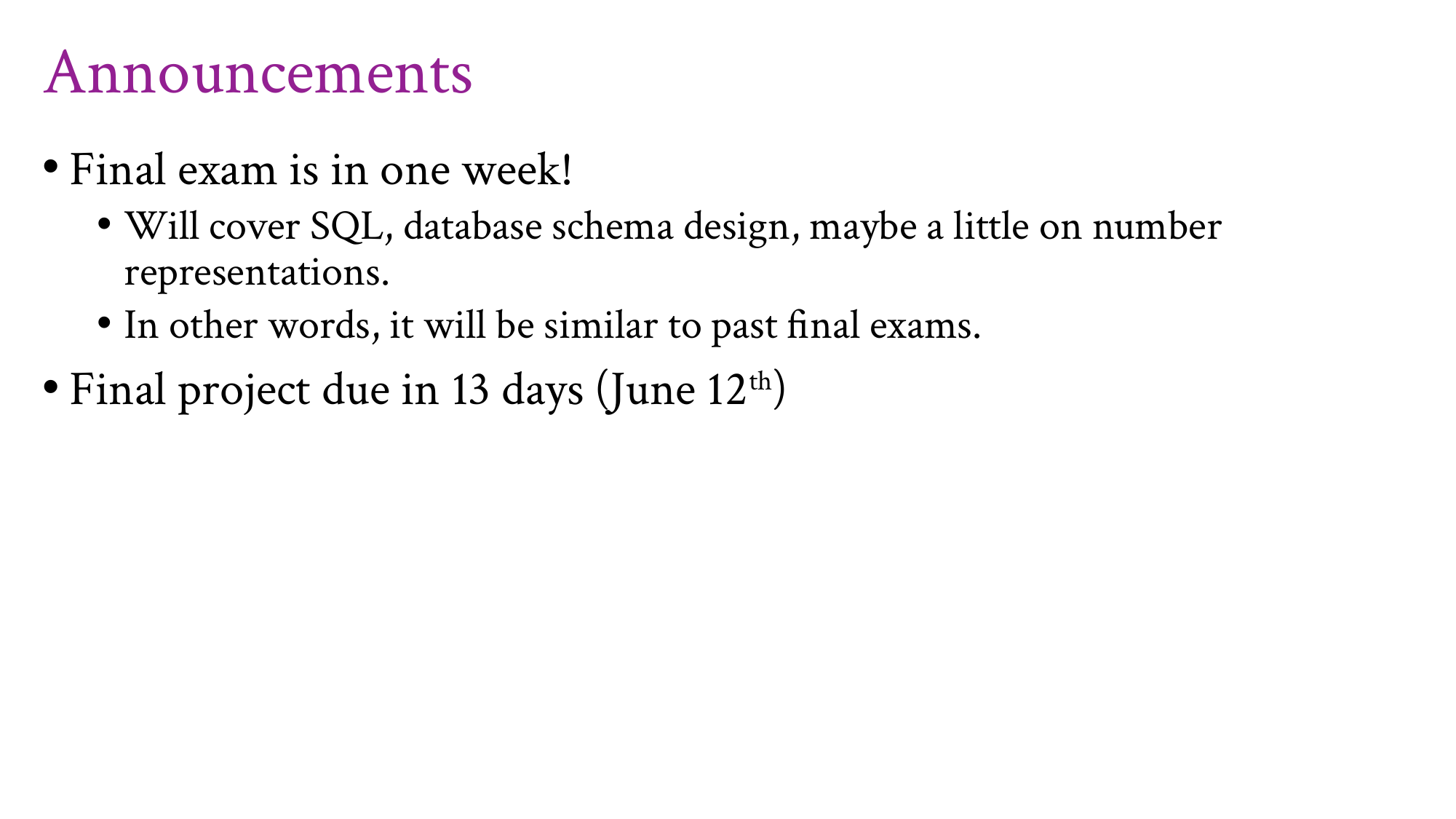

# Announcements
Final exam is in one week!
Will cover SQL, database schema design, maybe a little on number representations.
In other words, it will be similar to past final exams.
Final project due in 13 days (June 12th)